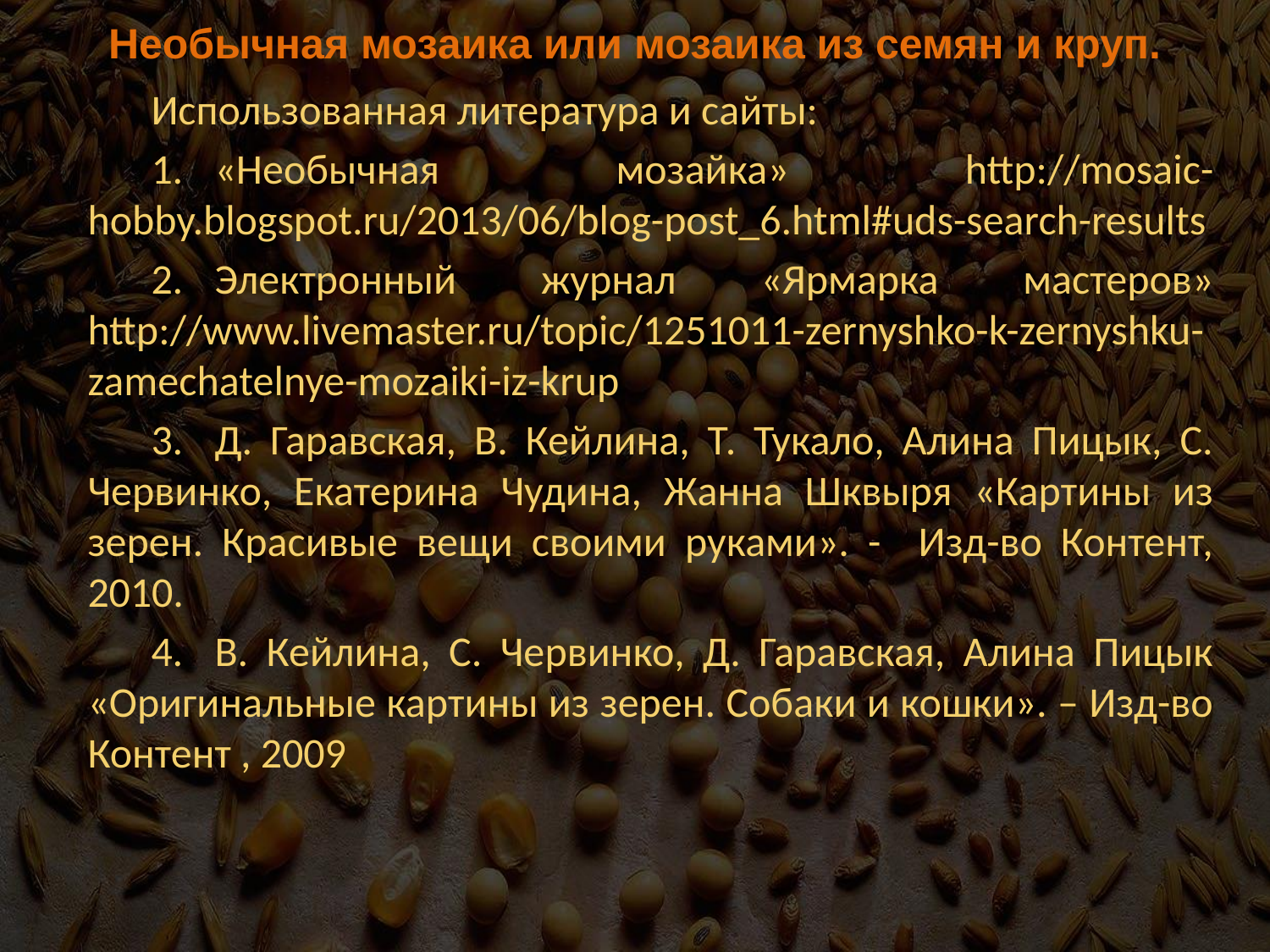

# Необычная мозаика или мозаика из семян и круп.
Использованная литература и сайты:
1.	«Необычная мозайка» http://mosaic-hobby.blogspot.ru/2013/06/blog-post_6.html#uds-search-results
2.	Электронный журнал «Ярмарка мастеров» http://www.livemaster.ru/topic/1251011-zernyshko-k-zernyshku-zamechatelnye-mozaiki-iz-krup
3.	Д. Гаравская, В. Кейлина, Т. Тукало, Алина Пицык, С. Червинко, Екатерина Чудина, Жанна Шквыря «Картины из зерен. Красивые вещи своими руками». -  Изд-во Контент, 2010.
4.	В. Кейлина, С. Червинко, Д. Гаравская, Алина Пицык «Оригинальные картины из зерен. Собаки и кошки». – Изд-во Контент , 2009